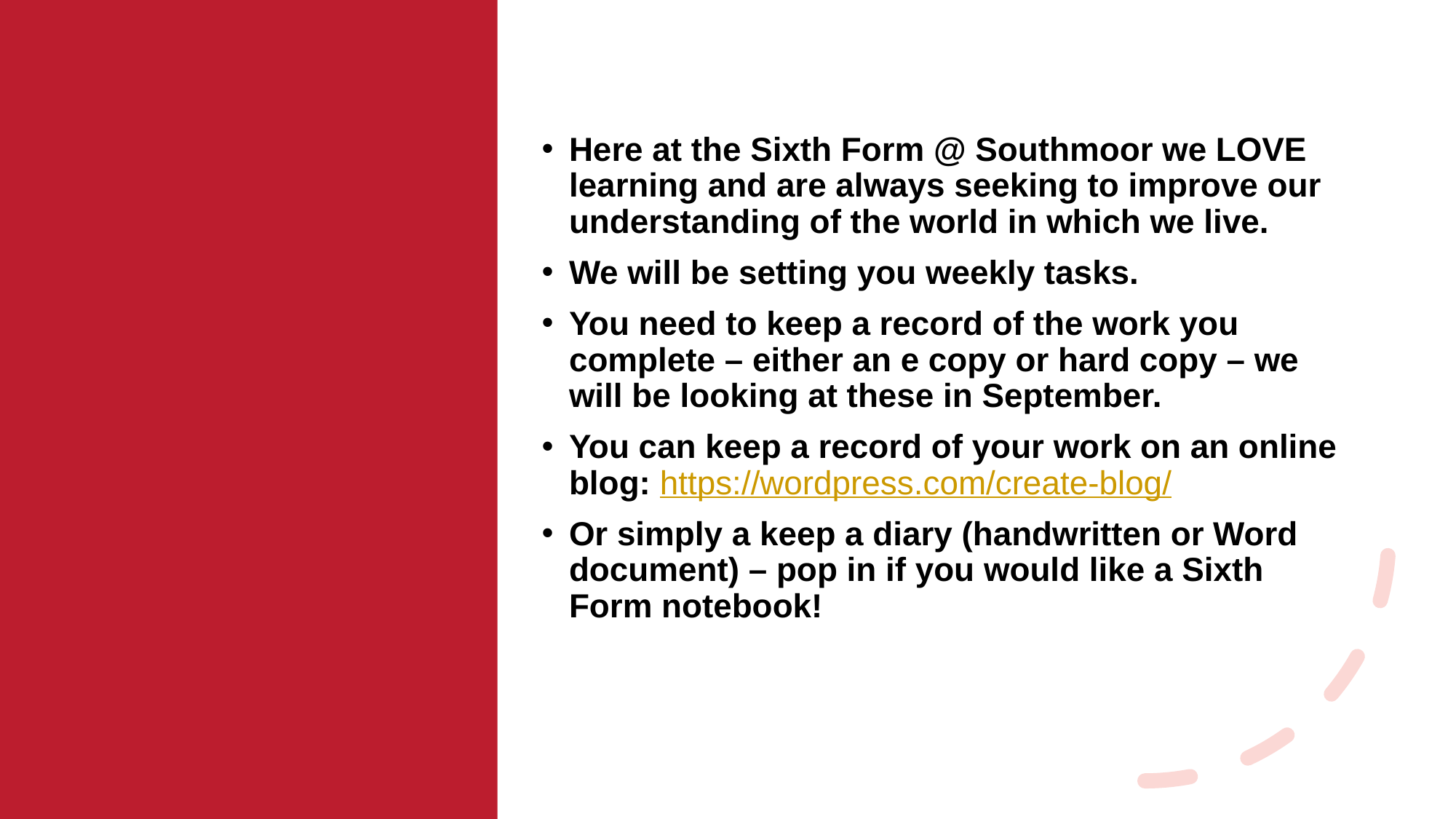

Here at the Sixth Form @ Southmoor we LOVE learning and are always seeking to improve our understanding of the world in which we live.
We will be setting you weekly tasks.
You need to keep a record of the work you complete – either an e copy or hard copy – we will be looking at these in September.
You can keep a record of your work on an online blog: https://wordpress.com/create-blog/
Or simply a keep a diary (handwritten or Word document) – pop in if you would like a Sixth Form notebook!